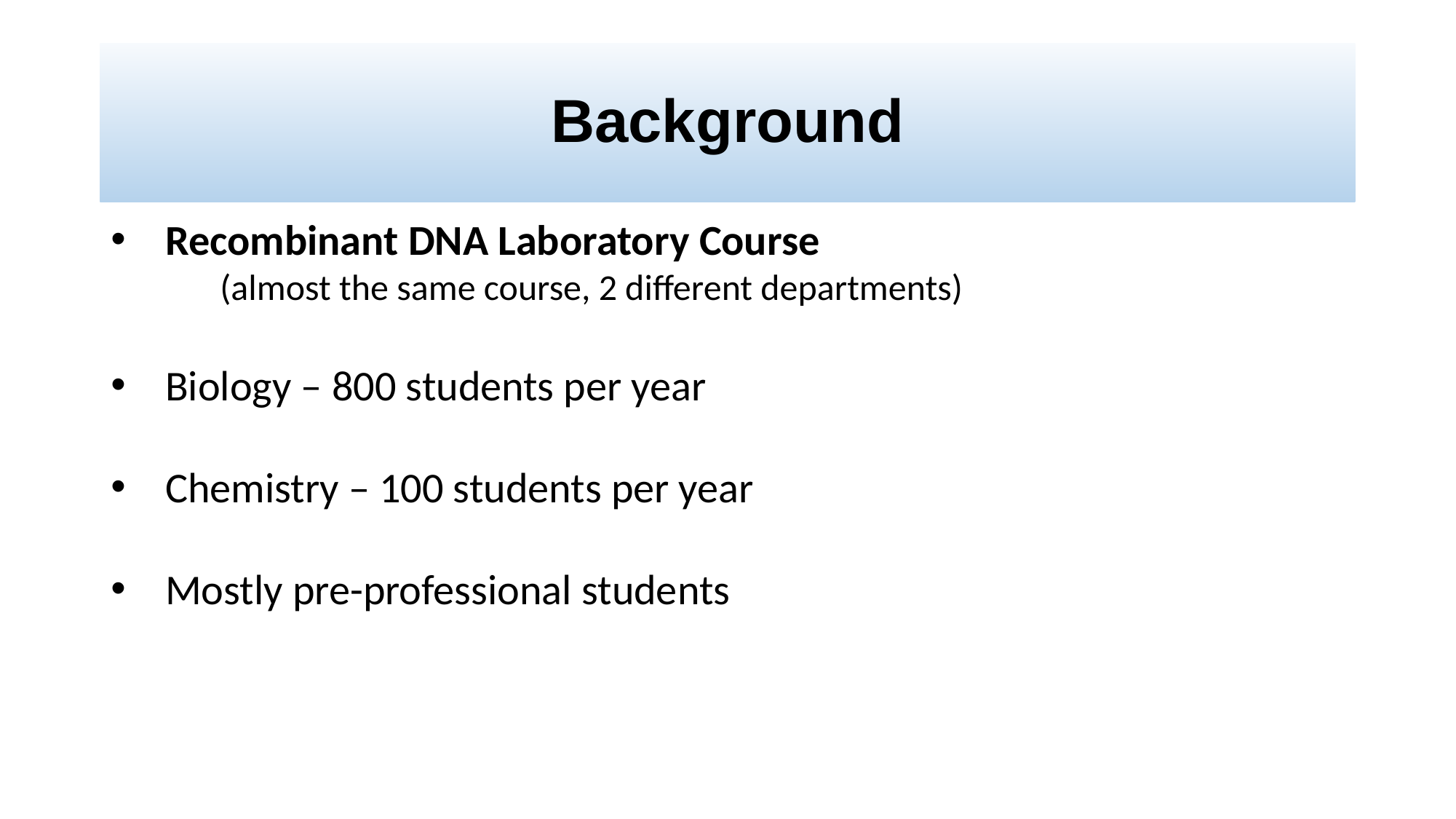

# Background
Recombinant DNA Laboratory Course
	(almost the same course, 2 different departments)

Biology – 800 students per year

Chemistry – 100 students per year

Mostly pre-professional students